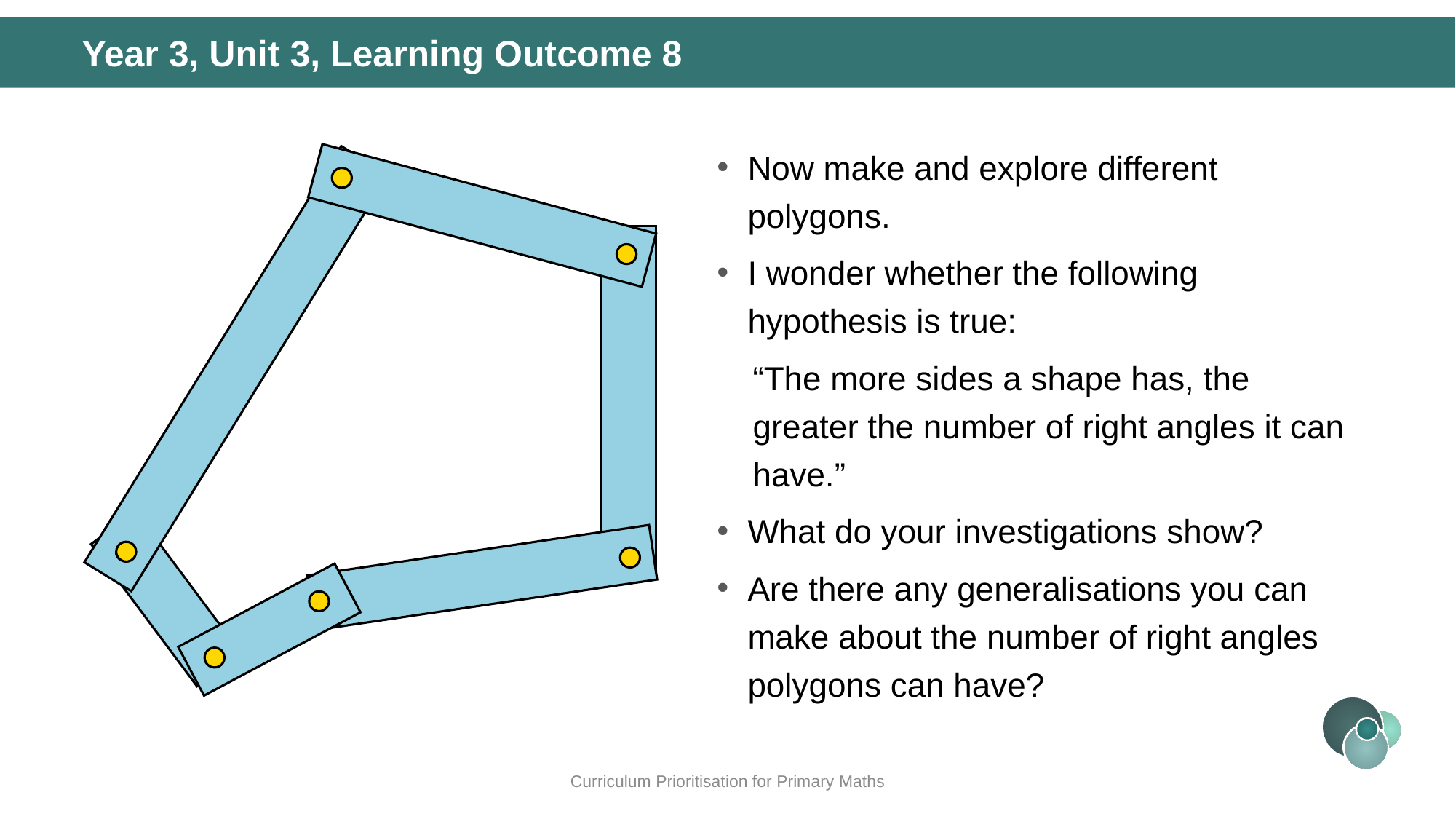

Year 3, Unit 3, Learning Outcome 8

Now make and explore different polygons.
I wonder whether the following hypothesis is true:
“The more sides a shape has, the greater the number of right angles it can have.”
What do your investigations show?
Are there any generalisations you can make about the number of right angles polygons can have?
Curriculum Prioritisation for Primary Maths